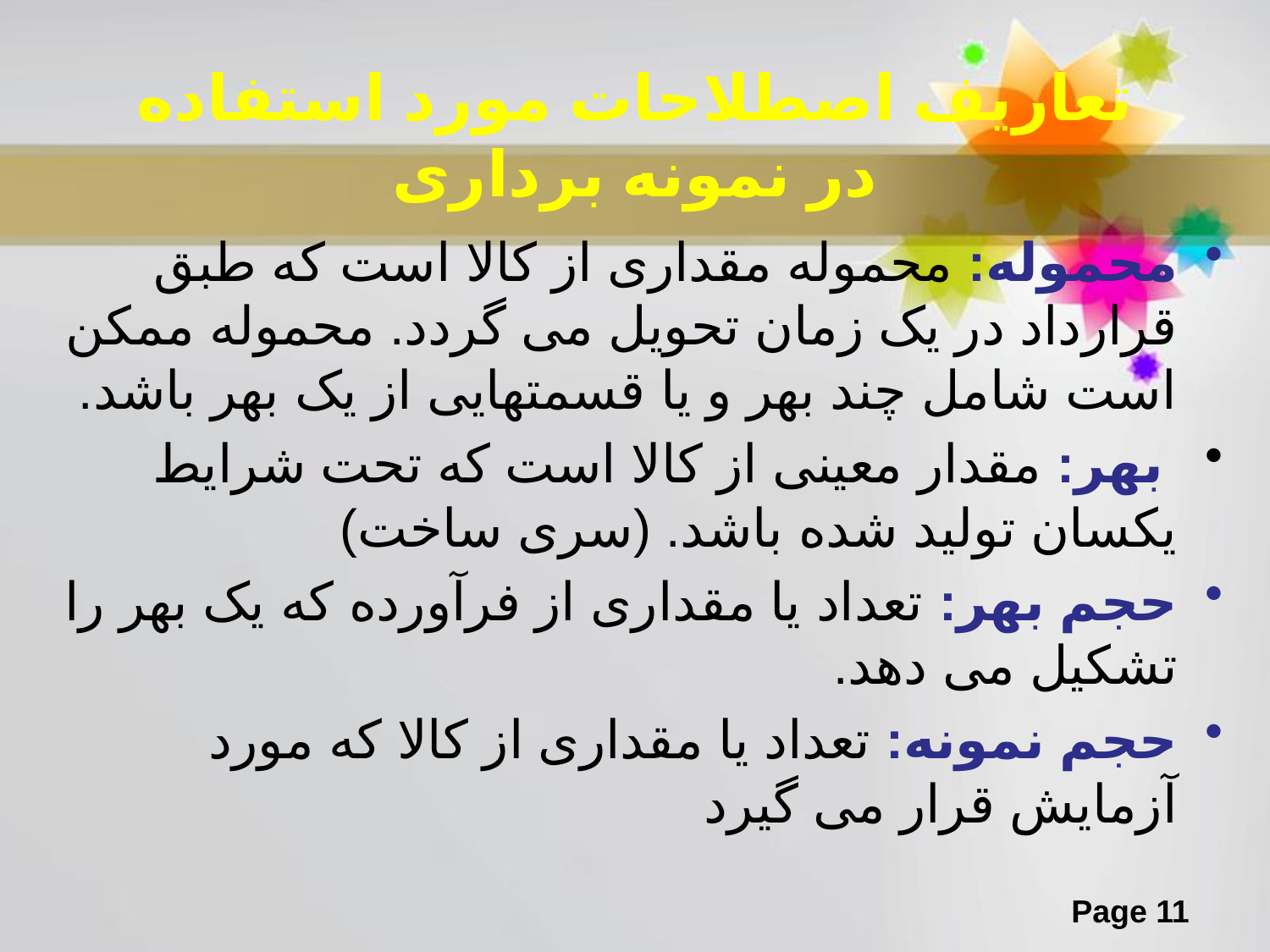

# تعاریف اصطلاحات مورد استفاده در نمونه برداری
محموله: محموله مقداری از کالا است که طبق قرارداد در یک زمان تحویل می گردد. محموله ممکن است شامل چند بهر و یا قسمتهایی از یک بهر باشد.
 بهر: مقدار معینی از کالا است که تحت شرایط یکسان تولید شده باشد. (سری ساخت)
حجم بهر: تعداد یا مقداری از فرآورده که یک بهر را تشکیل می دهد.
حجم نمونه: تعداد یا مقداری از کالا که مورد آزمایش قرار می گیرد